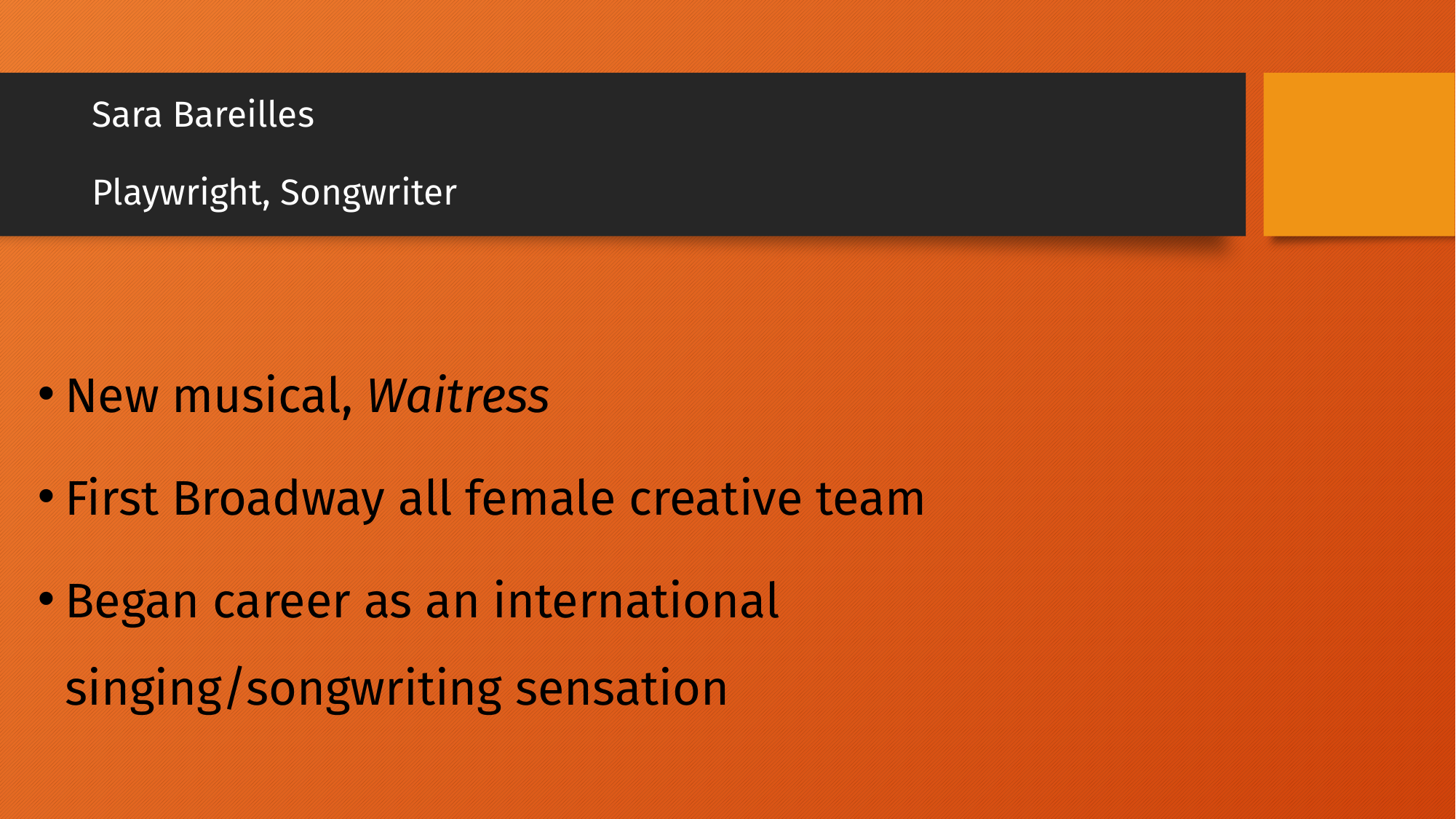

# Sara Bareilles Playwright, Songwriter

New musical, Waitress
First Broadway all female creative team
Began career as an international singing/songwriting sensation